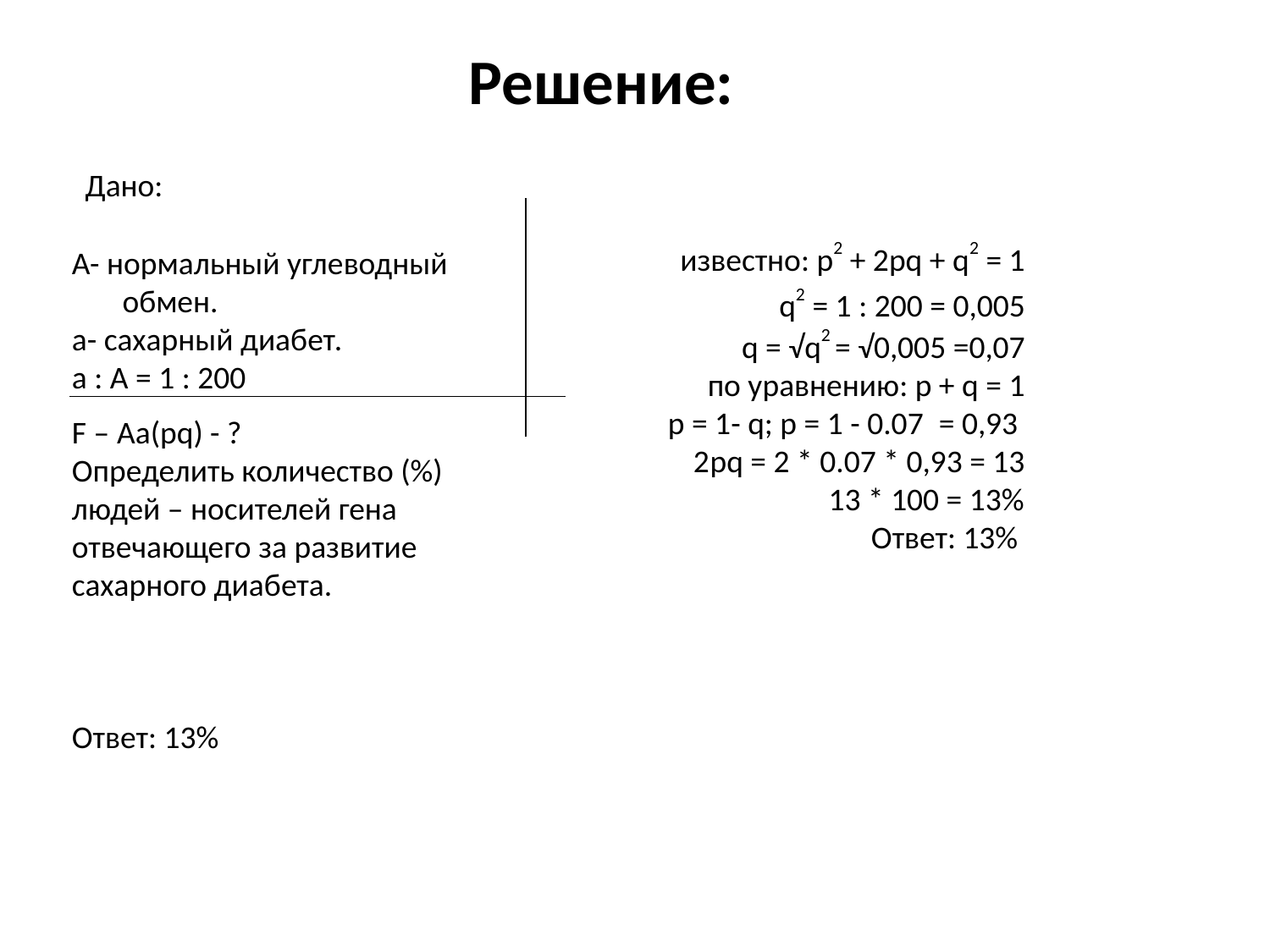

# Решение:
Дано:
А- нормальный углеводный
       обмен.
а- сахарный диабет.
а : А = 1 : 200

F – Аа(pq) - ?
Определить количество (%)
людей – носителей гена
отвечающего за развитие
сахарного диабета.
Ответ: 13%
                 известно: p2 + 2pq + q2 = 1
                                   q2 = 1 : 200 = 0,005
                                q = √q2 = √0,005 =0,07
              по уравнению: p + q = 1
                       p = 1- q; p = 1 - 0.07  = 0,93
                         2pq = 2 * 0.07 * 0,93 = 13
                                        13 * 100 = 13%
Ответ: 13%